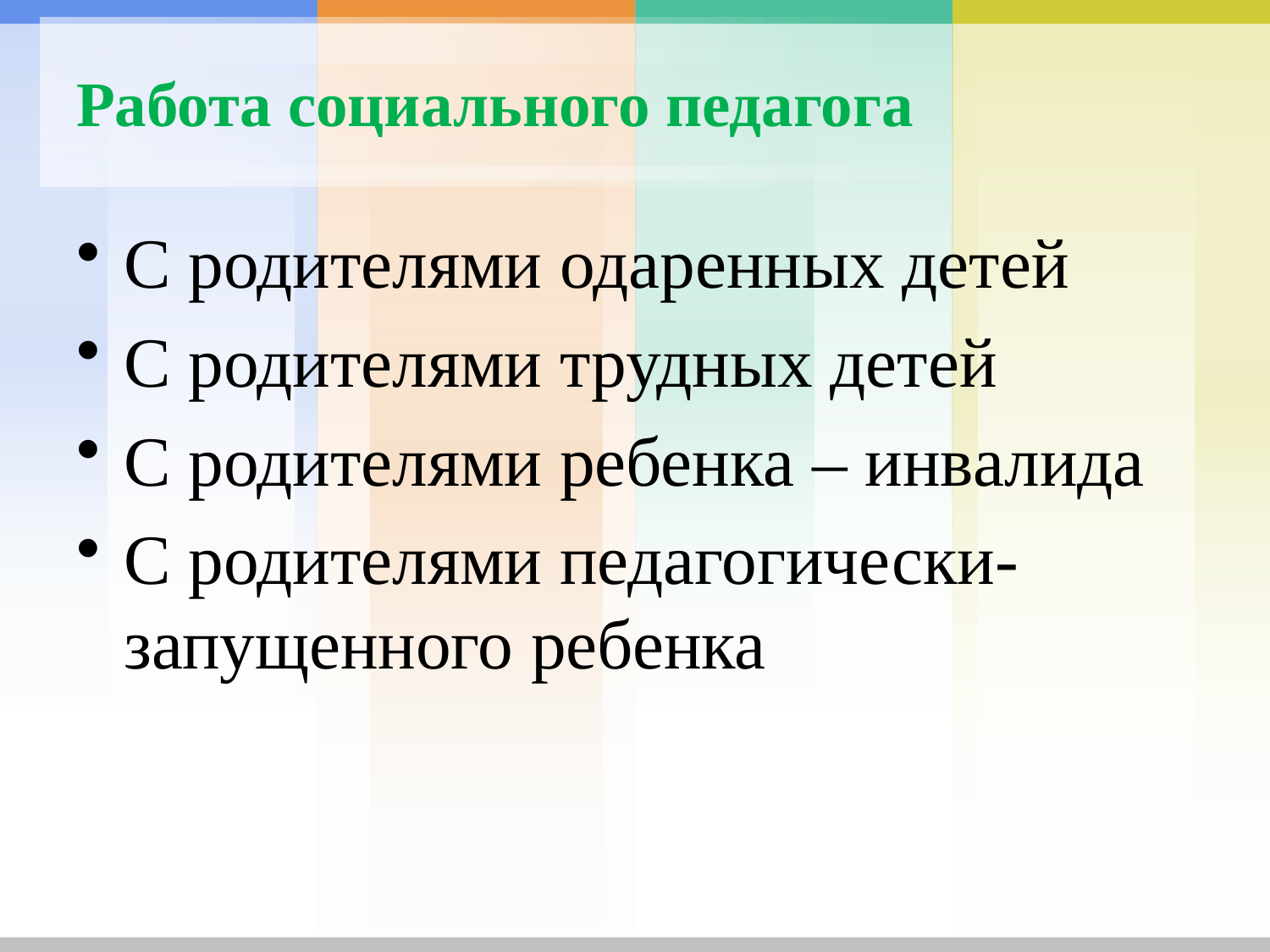

# Работа социального педагога
С родителями одаренных детей
С родителями трудных детей
С родителями ребенка – инвалида
С родителями педагогически-запущенного ребенка